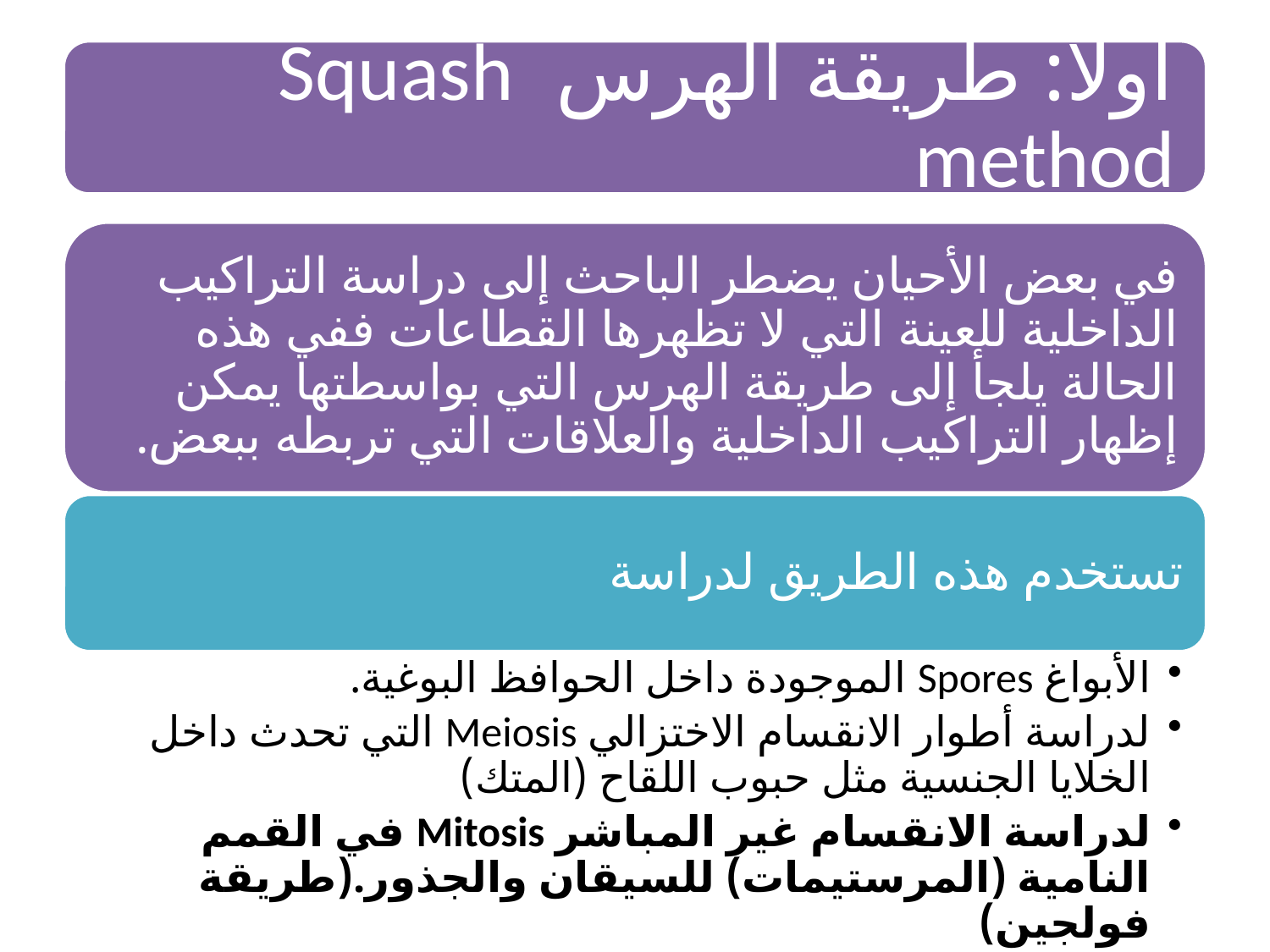

أولا: طريقة الهرس  Squash method
في بعض الأحيان يضطر الباحث إلى دراسة التراكيب الداخلية للعينة التي لا تظهرها القطاعات ففي هذه الحالة يلجأ إلى طريقة الهرس التي بواسطتها يمكن إظهار التراكيب الداخلية والعلاقات التي تربطه ببعض.
تستخدم هذه الطريق لدراسة
الأبواغ Spores الموجودة داخل الحوافظ البوغية.
لدراسة أطوار الانقسام الاختزالي Meiosis التي تحدث داخل الخلايا الجنسية مثل حبوب اللقاح (المتك)
لدراسة الانقسام غير المباشر Mitosis في القمم النامية (المرستيمات) للسيقان والجذور.(طريقة فولجين)